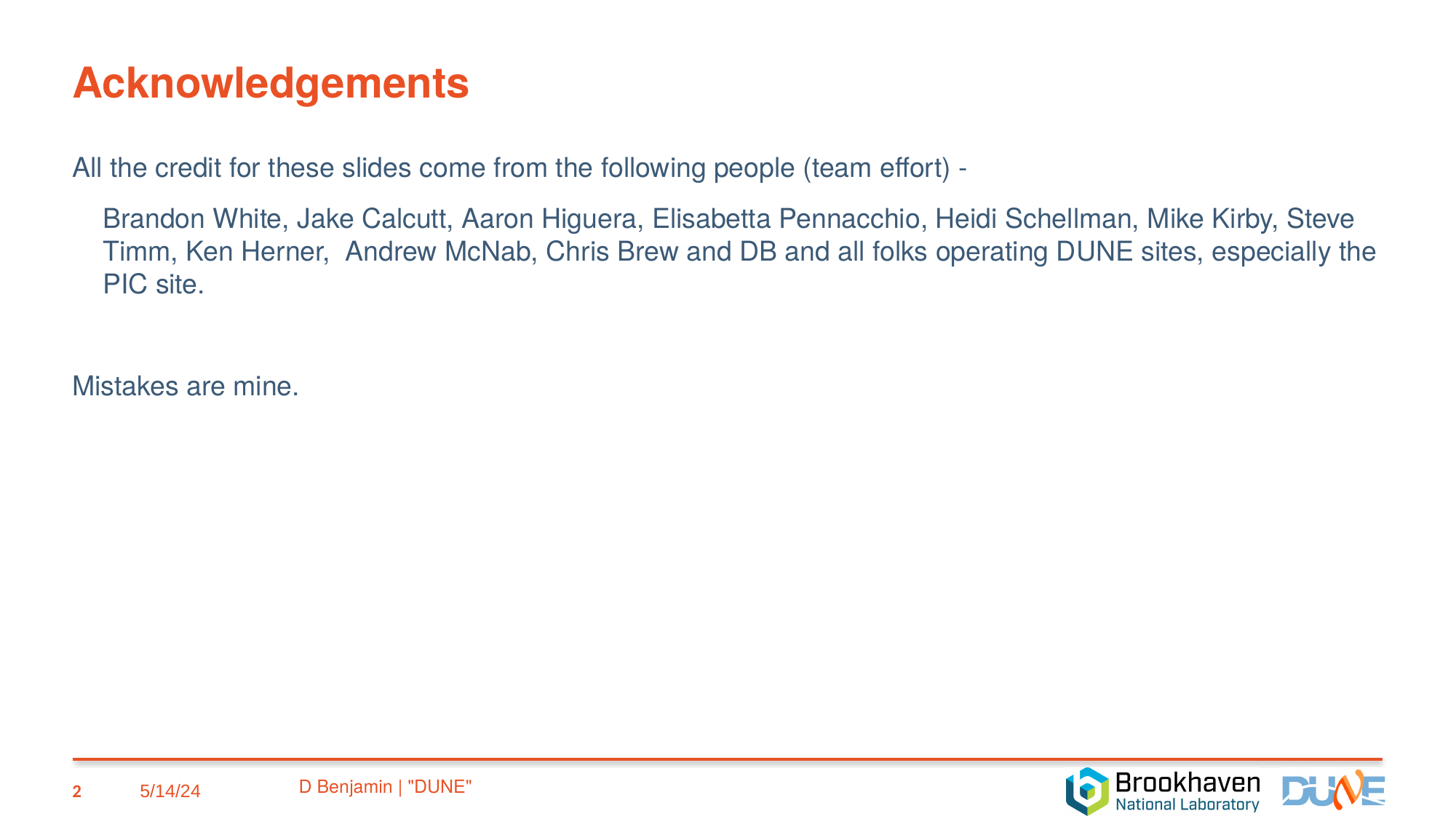

# Acknowledgements
All the credit for these slides come from the following people (team effort) -
Brandon White, Jake Calcutt, Aaron Higuera, Elisabetta Pennacchio, Heidi Schellman, Mike Kirby, Steve Timm, Ken Herner,  Andrew McNab, Chris Brew and DB and all folks operating DUNE sites, especially the PIC site.

Mistakes are mine.

2
5/14/24
D Benjamin | "DUNE"